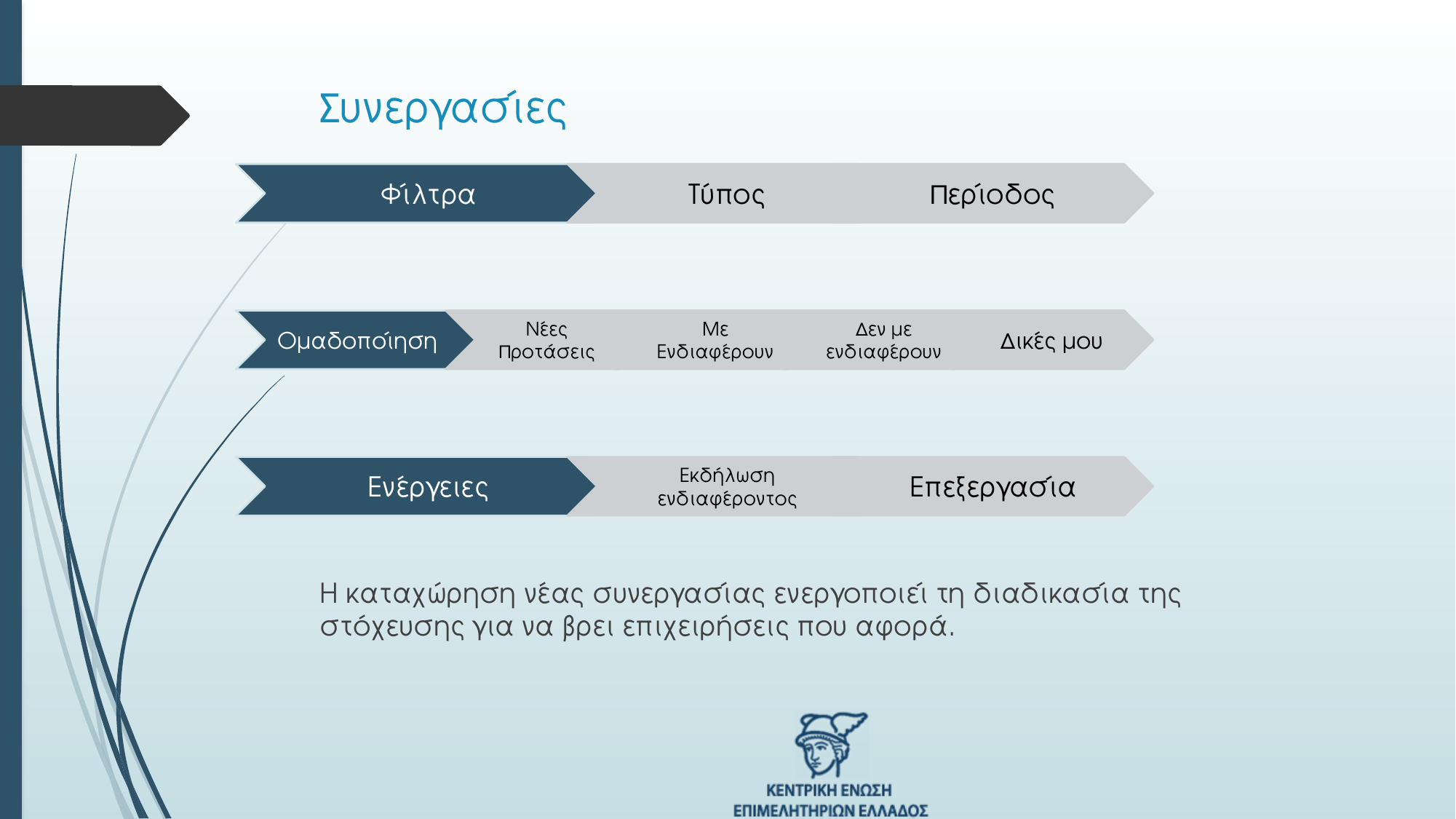

# Συνεργασίες
Φίλτρα
Τύπος
Περίοδος
Ομαδοποίηση
Νέες Προτάσεις
Με Ενδιαφέρουν
Δεν με ενδιαφέρουν
Ενέργειες
Εκδήλωση ενδιαφέροντος
Δικές μου
Επεξεργασία
Η καταχώρηση νέας συνεργασίας ενεργοποιεί τη διαδικασία της στόχευσης για να βρει επιχειρήσεις που αφορά.